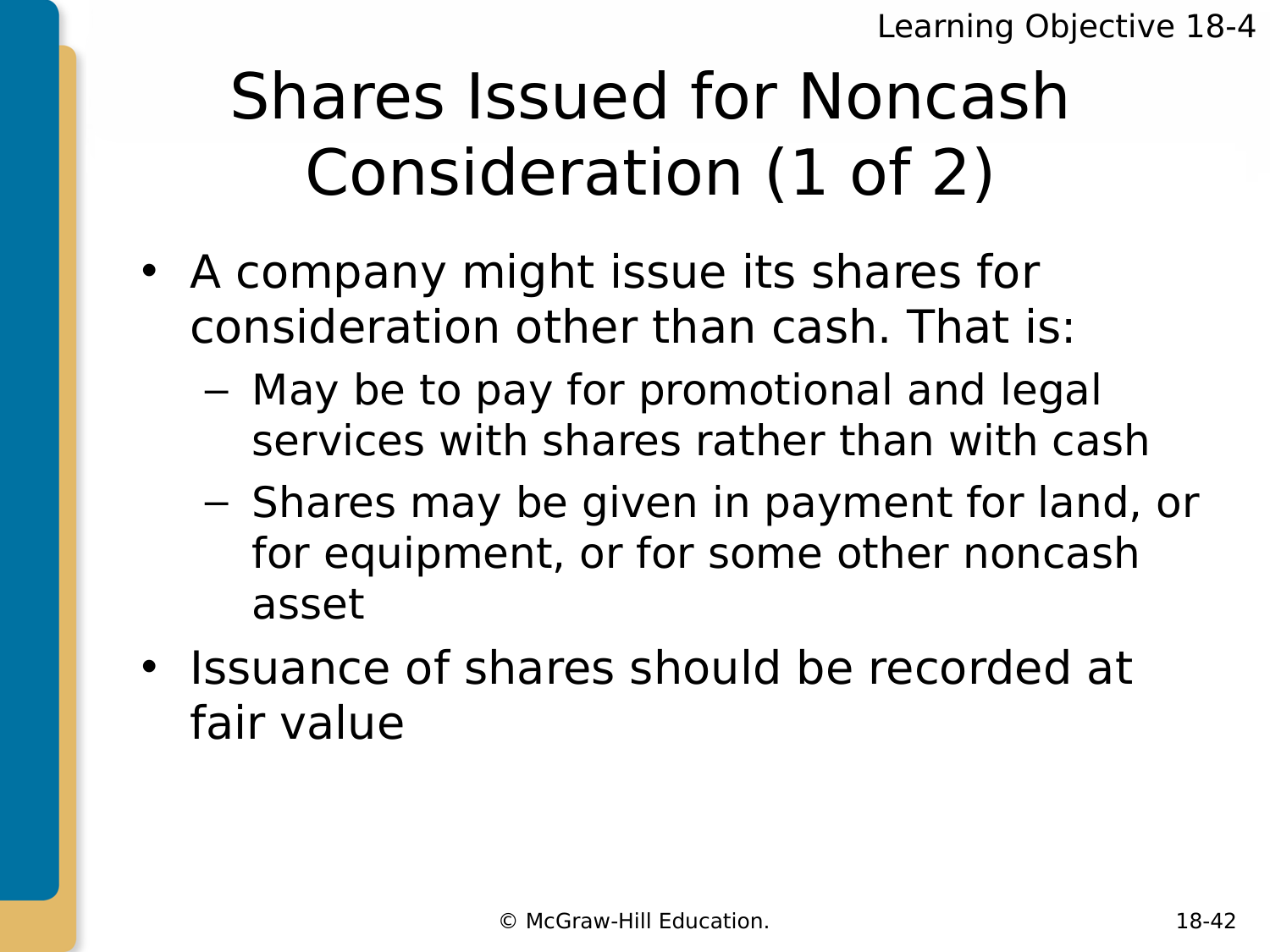

Learning Objective 18-4
# Shares Issued for Noncash Consideration (1 of 2)
A company might issue its shares for consideration other than cash. That is:
May be to pay for promotional and legal services with shares rather than with cash
Shares may be given in payment for land, or for equipment, or for some other noncash asset
Issuance of shares should be recorded at fair value